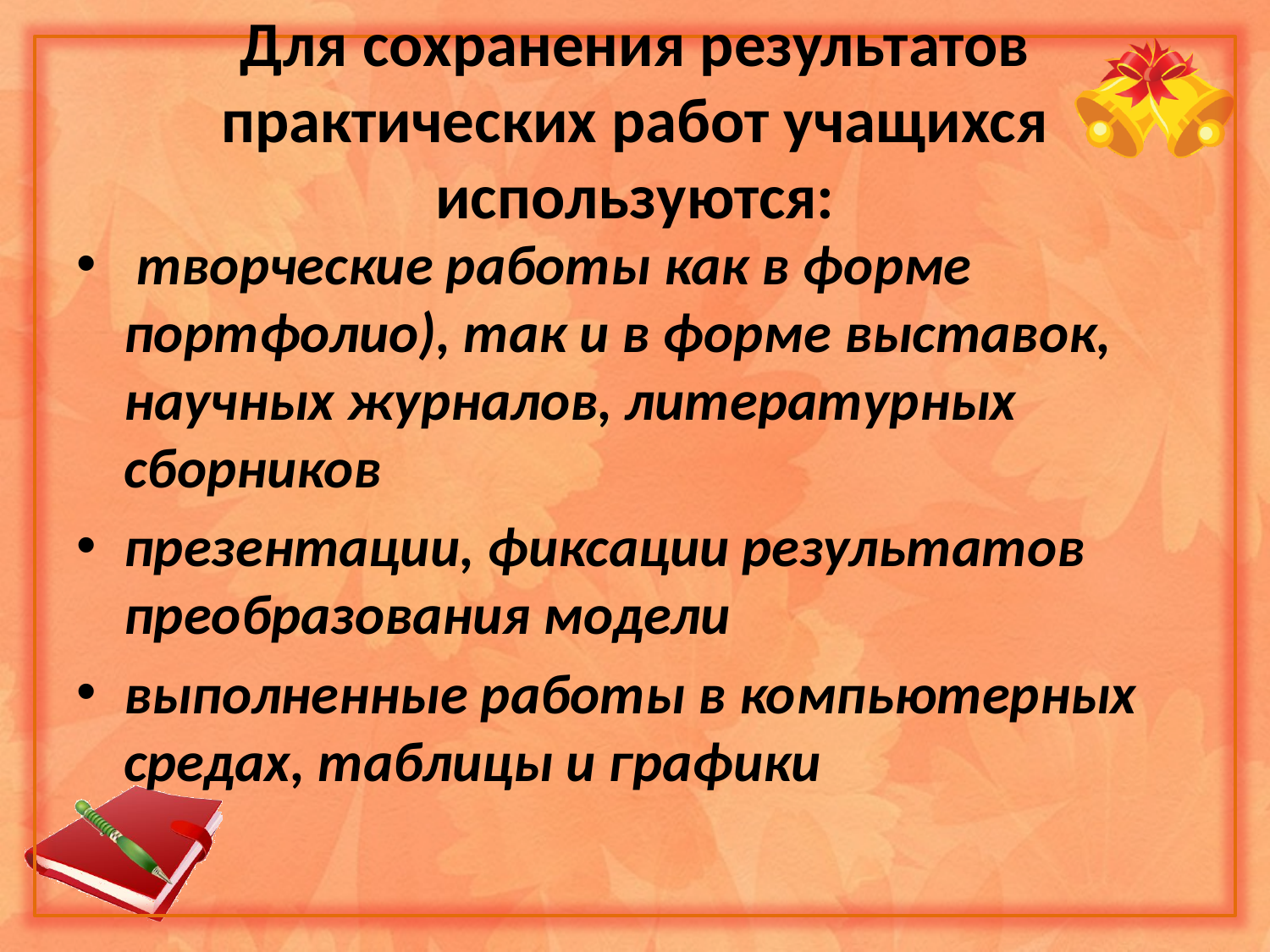

Для сохранения результатов практических работ учащихся используются:
 творческие работы как в форме портфолио), так и в форме выставок, научных журналов, литературных сборников
презентации, фиксации результатов преобразования модели
выполненные работы в компьютерных средах, таблицы и графики